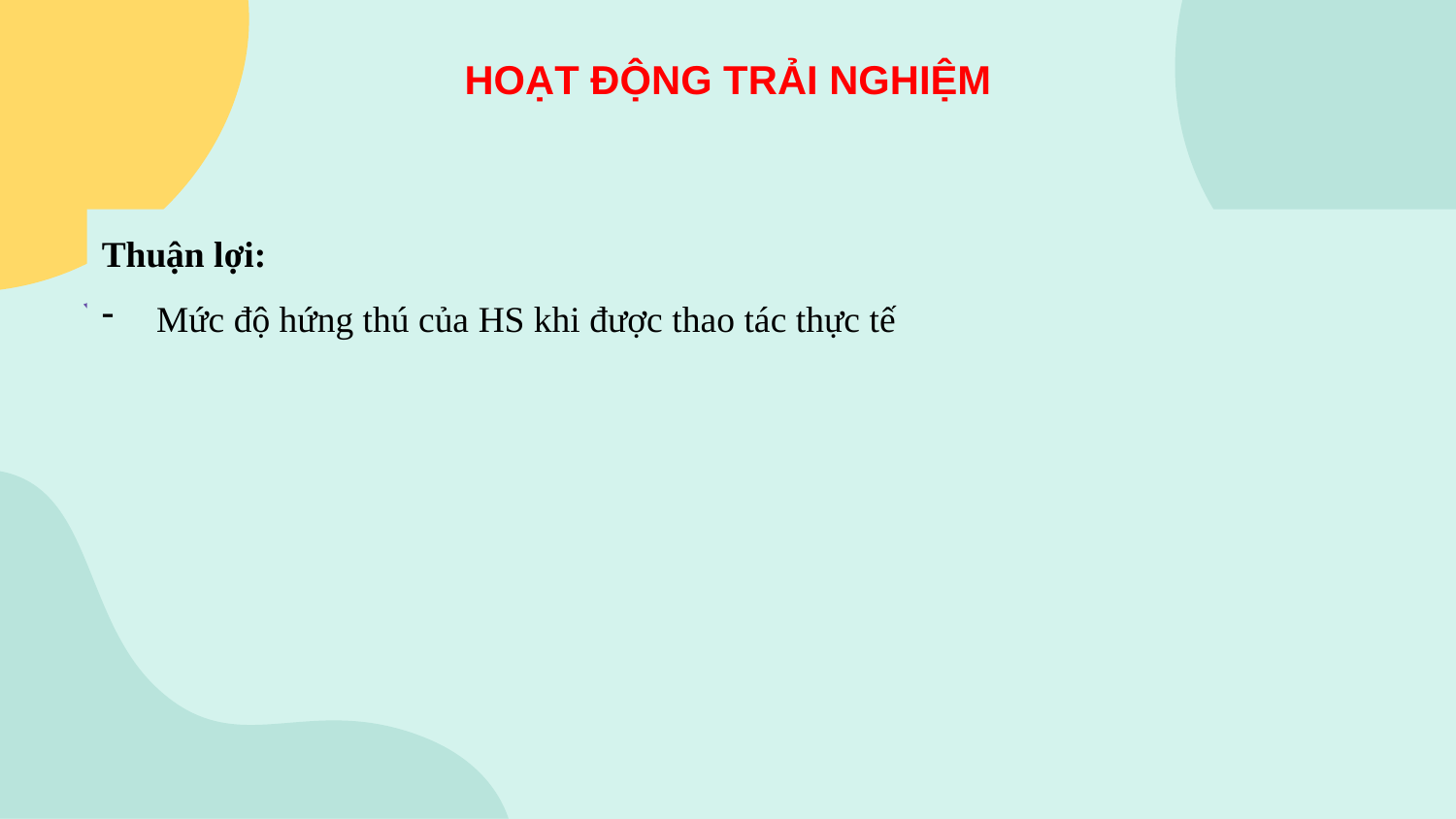

HOẠT ĐỘNG TRẢI NGHIỆM
Thuận lợi:
Mức độ hứng thú của HS khi được thao tác thực tế